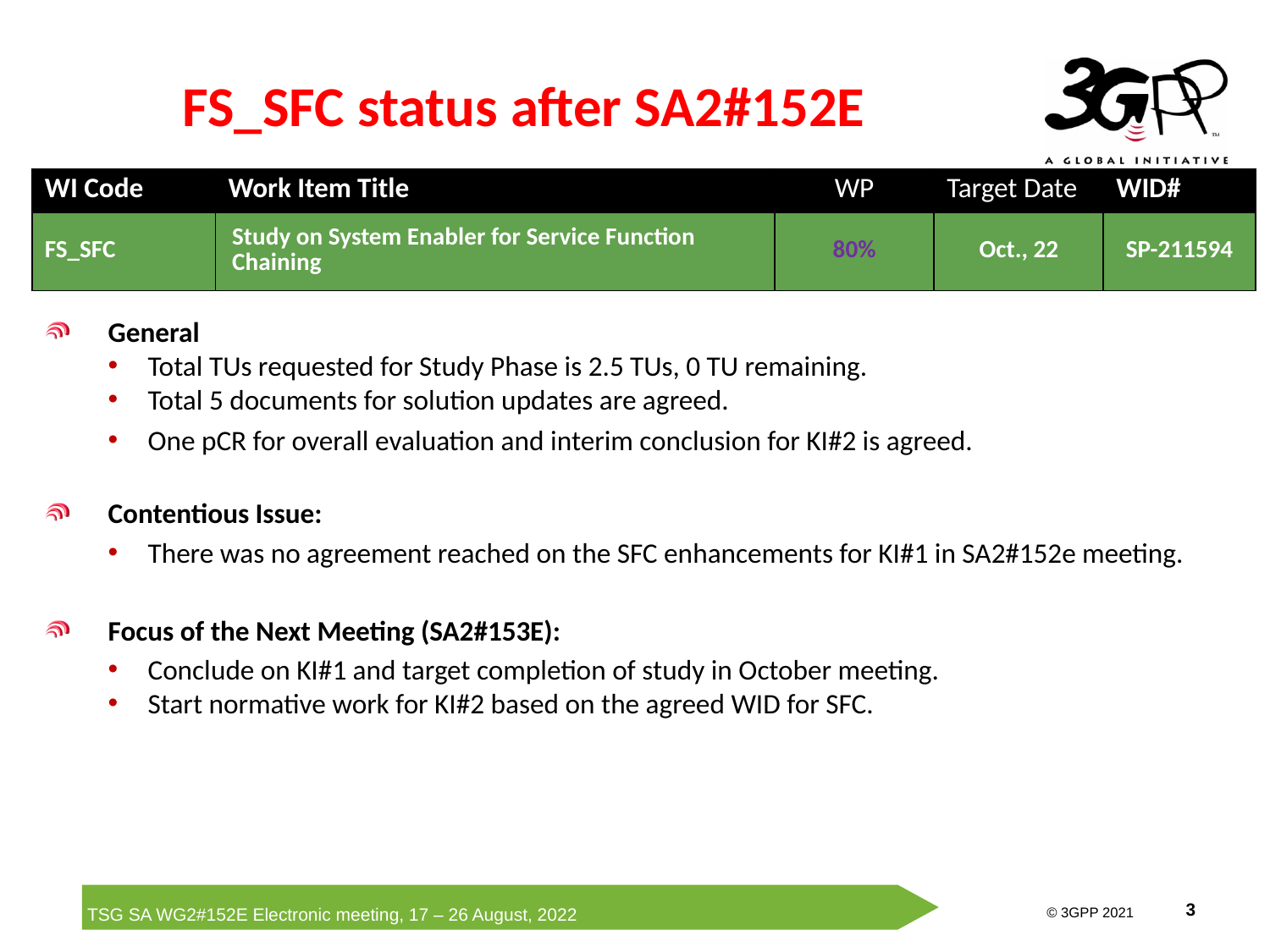

# FS_SFC status after SA2#152E
| WI Code | Work Item Title | WP | Target Date | WID# |
| --- | --- | --- | --- | --- |
| FS\_SFC | Study on System Enabler for Service Function Chaining | 80% | Oct., 22 | SP-211594 |
General
Total TUs requested for Study Phase is 2.5 TUs, 0 TU remaining.
Total 5 documents for solution updates are agreed.
One pCR for overall evaluation and interim conclusion for KI#2 is agreed.

Contentious Issue:
There was no agreement reached on the SFC enhancements for KI#1 in SA2#152e meeting.

Focus of the Next Meeting (SA2#153E):
Conclude on KI#1 and target completion of study in October meeting.
Start normative work for KI#2 based on the agreed WID for SFC.